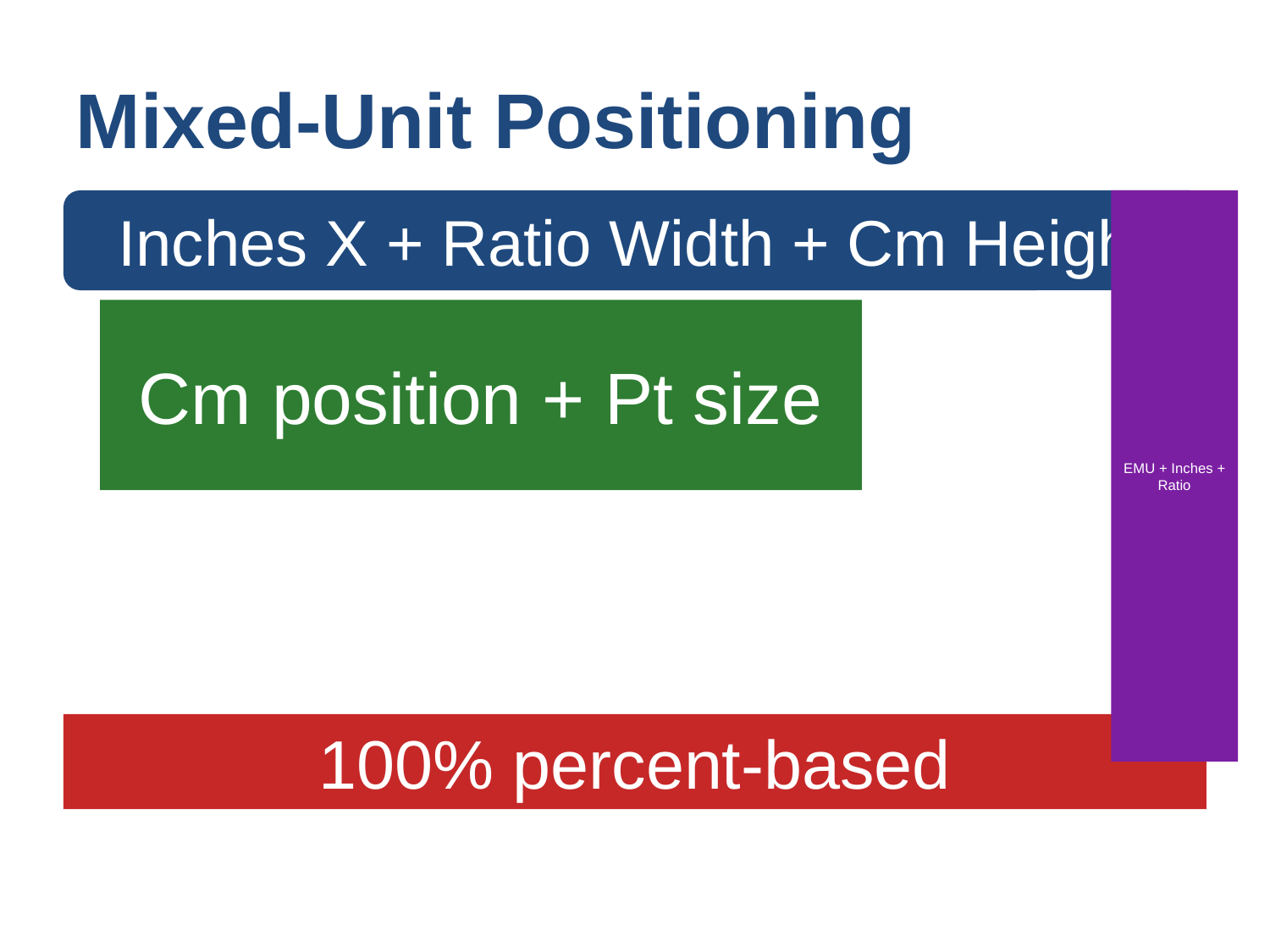

Mixed-Unit Positioning
Inches X + Ratio Width + Cm Height
EMU + Inches + Ratio
Cm position + Pt size
100% percent-based